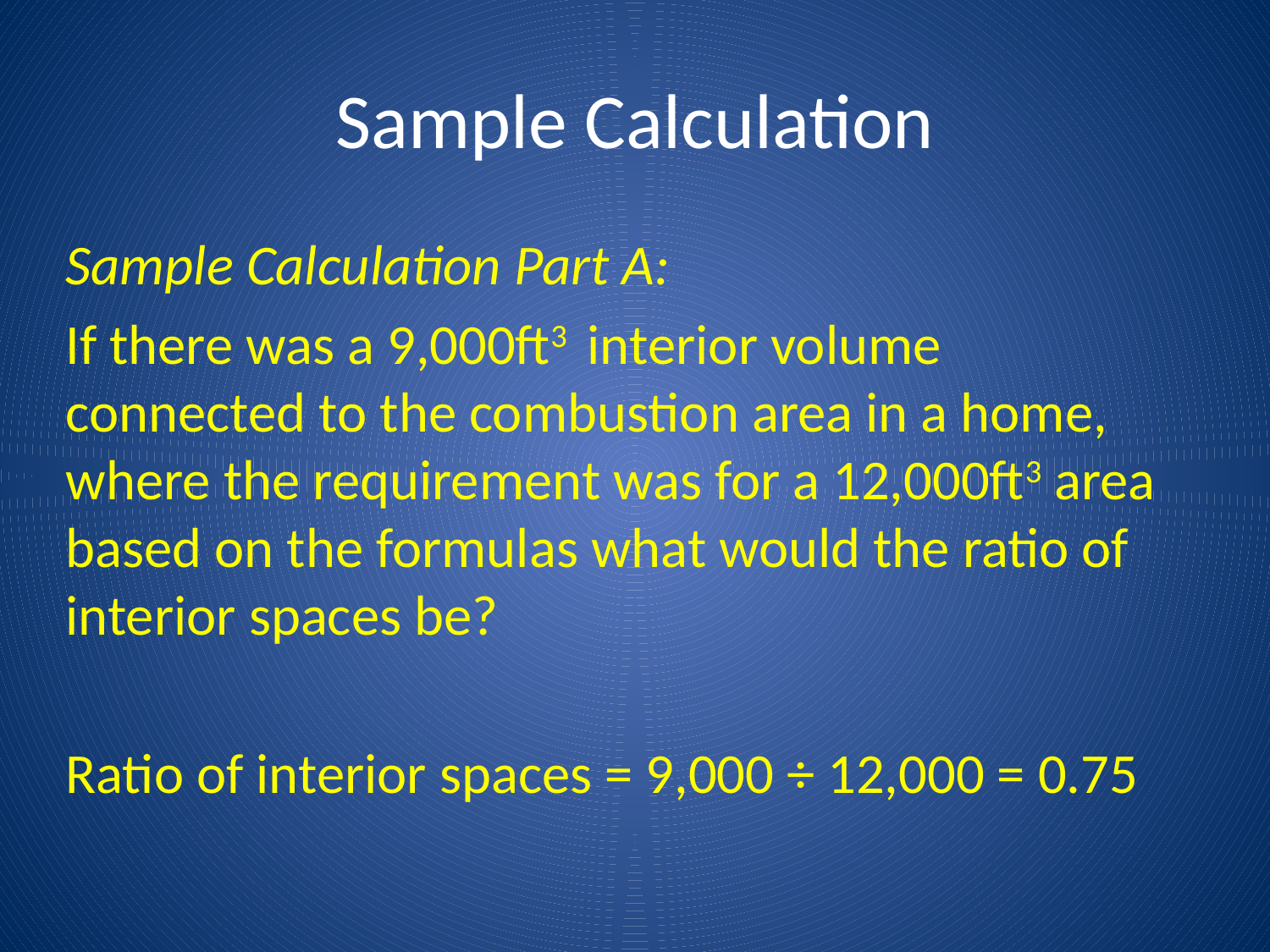

# Sample Calculation
Sample Calculation Part A:
If there was a 9,000ft3  interior volume connected to the combustion area in a home, where the requirement was for a 12,000ft3 area based on the formulas what would the ratio of interior spaces be?

Ratio of interior spaces = 9,000 ÷ 12,000 = 0.75